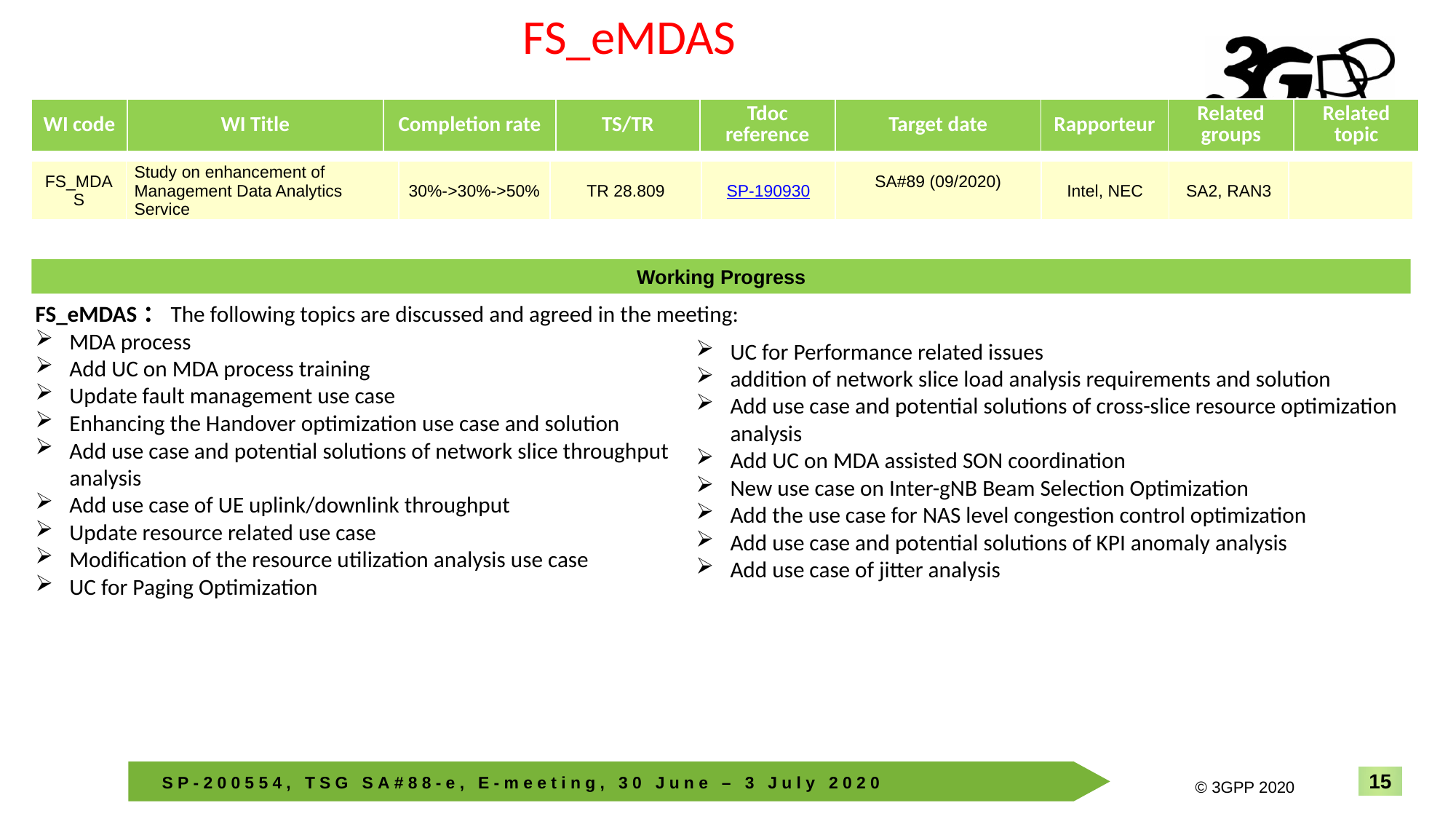

FS_eMDAS
| WI code | WI Title | Completion rate | TS/TR | Tdoc reference | Target date | Rapporteur | Related groups | Related topic |
| --- | --- | --- | --- | --- | --- | --- | --- | --- |
| FS\_MDAS | Study on enhancement of Management Data Analytics Service | 30%->30%->50% | TR 28.809 | SP-190930 | SA#89 (09/2020) | Intel, NEC | SA2, RAN3 |  |
| --- | --- | --- | --- | --- | --- | --- | --- | --- |
Working Progress
FS_eMDAS：The following topics are discussed and agreed in the meeting:
MDA process
Add UC on MDA process training
Update fault management use case
Enhancing the Handover optimization use case and solution
Add use case and potential solutions of network slice throughput analysis
Add use case of UE uplink/downlink throughput
Update resource related use case
Modification of the resource utilization analysis use case
UC for Paging Optimization
UC for Performance related issues
addition of network slice load analysis requirements and solution
Add use case and potential solutions of cross-slice resource optimization analysis
Add UC on MDA assisted SON coordination
New use case on Inter-gNB Beam Selection Optimization
Add the use case for NAS level congestion control optimization
Add use case and potential solutions of KPI anomaly analysis
Add use case of jitter analysis